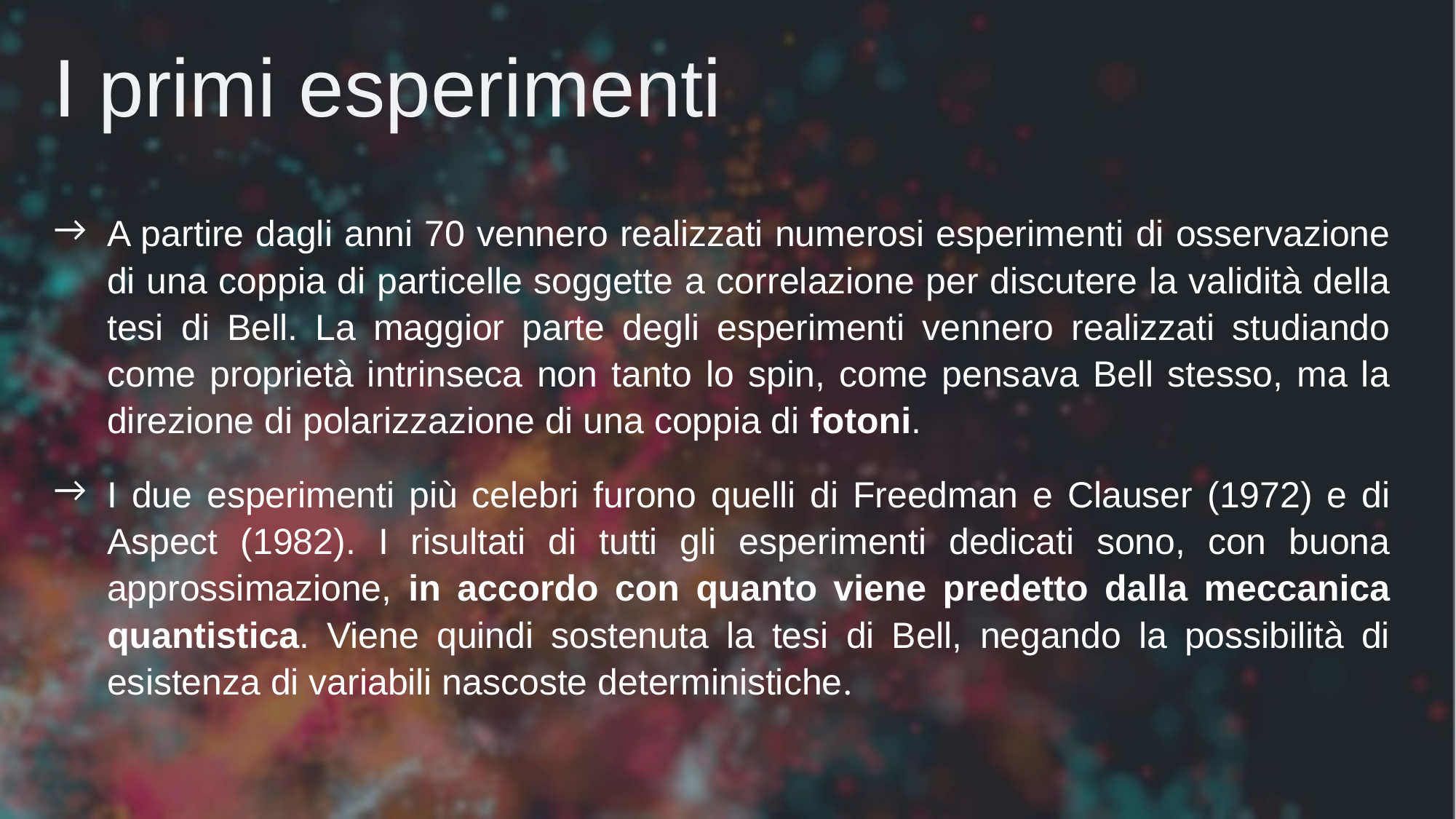

# I primi esperimenti
A partire dagli anni 70 vennero realizzati numerosi esperimenti di osservazione di una coppia di particelle soggette a correlazione per discutere la validità della tesi di Bell. La maggior parte degli esperimenti vennero realizzati studiando come proprietà intrinseca non tanto lo spin, come pensava Bell stesso, ma la direzione di polarizzazione di una coppia di fotoni.
I due esperimenti più celebri furono quelli di Freedman e Clauser (1972) e di Aspect (1982). I risultati di tutti gli esperimenti dedicati sono, con buona approssimazione, in accordo con quanto viene predetto dalla meccanica quantistica. Viene quindi sostenuta la tesi di Bell, negando la possibilità di esistenza di variabili nascoste deterministiche.